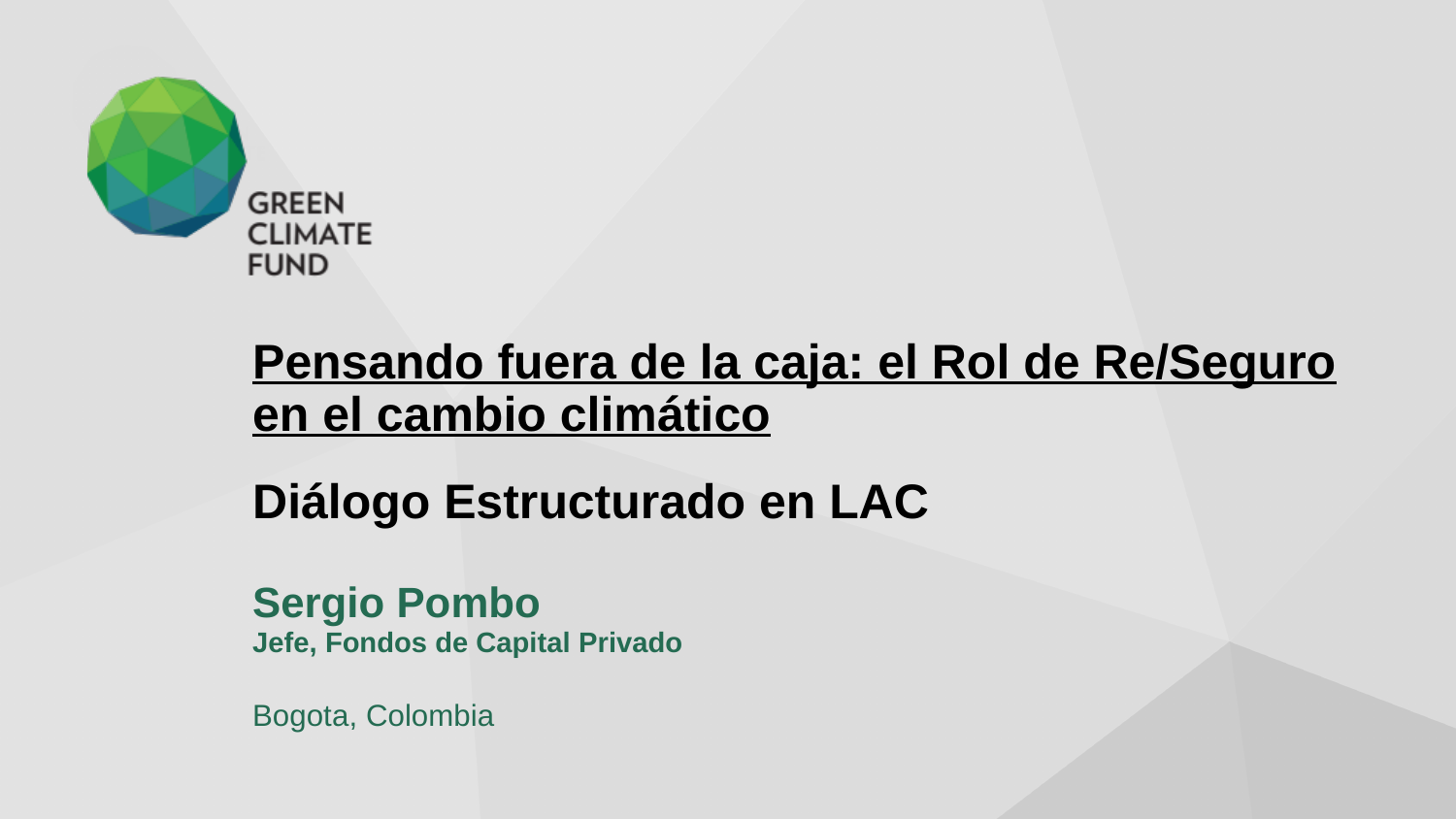

# Pensando fuera de la caja: el Rol de Re/Seguro en el cambio climático Diálogo Estructurado en LAC
Sergio Pombo
Jefe, Fondos de Capital Privado
Bogota, Colombia